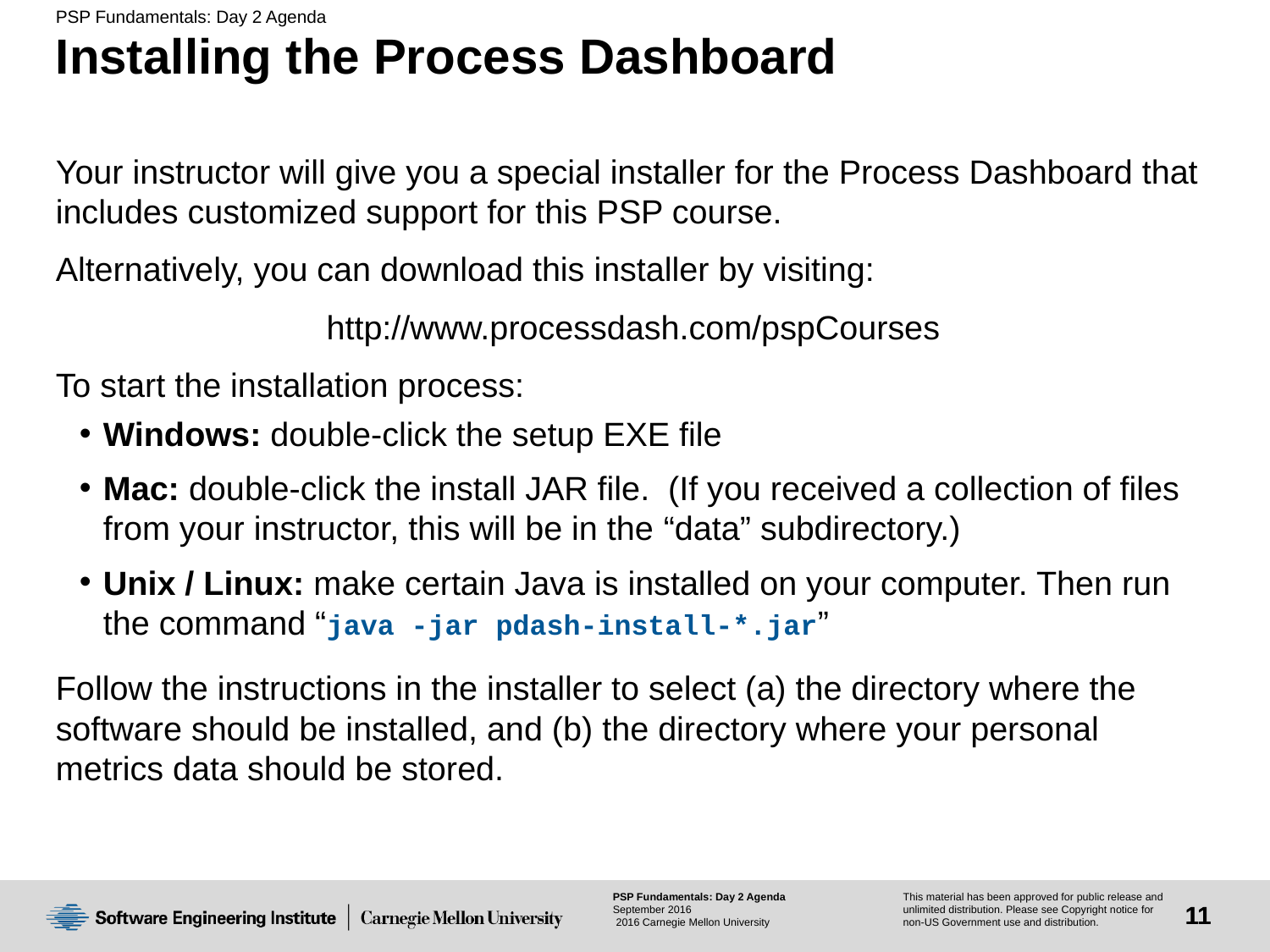

# Installing the Process Dashboard
Your instructor will give you a special installer for the Process Dashboard that includes customized support for this PSP course.
Alternatively, you can download this installer by visiting:
http://www.processdash.com/pspCourses
To start the installation process:
Windows: double-click the setup EXE file
Mac: double-click the install JAR file.  (If you received a collection of files from your instructor, this will be in the “data” subdirectory.)
Unix / Linux: make certain Java is installed on your computer. Then run the command “java -jar pdash-install-*.jar”
Follow the instructions in the installer to select (a) the directory where the software should be installed, and (b) the directory where your personal metrics data should be stored.